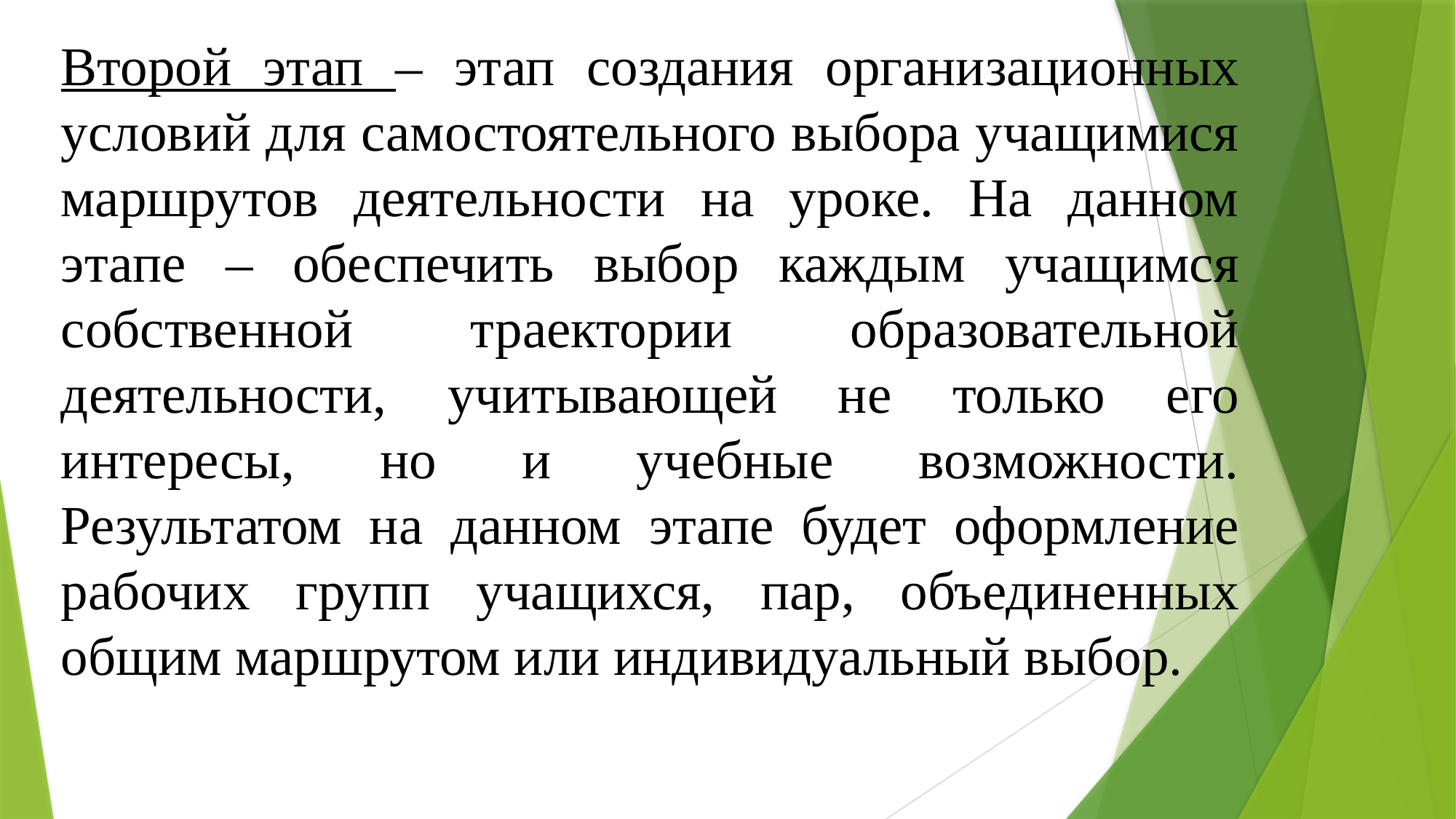

Второй этап – этап создания организационных условий для самостоятельного выбора учащимися маршрутов деятельности на уроке. На данном этапе – обеспечить выбор каждым учащимся собственной траектории образовательной деятельности, учитывающей не только его интересы, но и учебные возможности. Результатом на данном этапе будет оформление рабочих групп учащихся, пар, объединенных общим маршрутом или индивидуальный выбор.